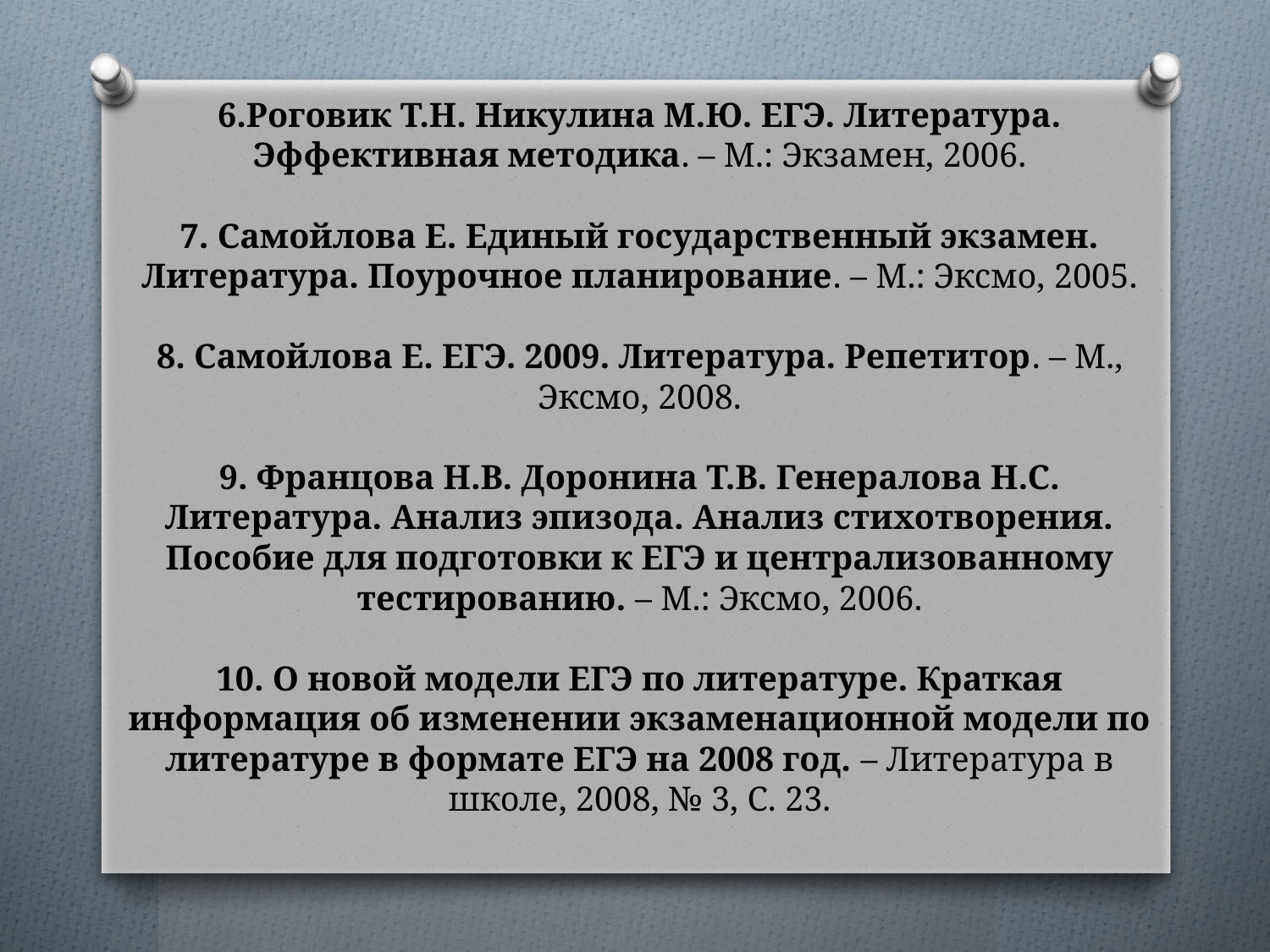

# 6.Роговик Т.Н. Никулина М.Ю. ЕГЭ. Литература. Эффективная методика. – М.: Экзамен, 2006.   7. Самойлова Е. Единый государственный экзамен. Литература. Поурочное планирование. – М.: Эксмо, 2005.   8. Самойлова Е. ЕГЭ. 2009. Литература. Репетитор. – М., Эксмо, 2008.   9. Францова Н.В. Доронина Т.В. Генералова Н.С. Литература. Анализ эпизода. Анализ стихотворения. Пособие для подготовки к ЕГЭ и централизованному тестированию. – М.: Эксмо, 2006.   10. О новой модели ЕГЭ по литературе. Краткая информация об изменении экзаменационной модели по литературе в формате ЕГЭ на 2008 год. – Литература в школе, 2008, № 3, С. 23.